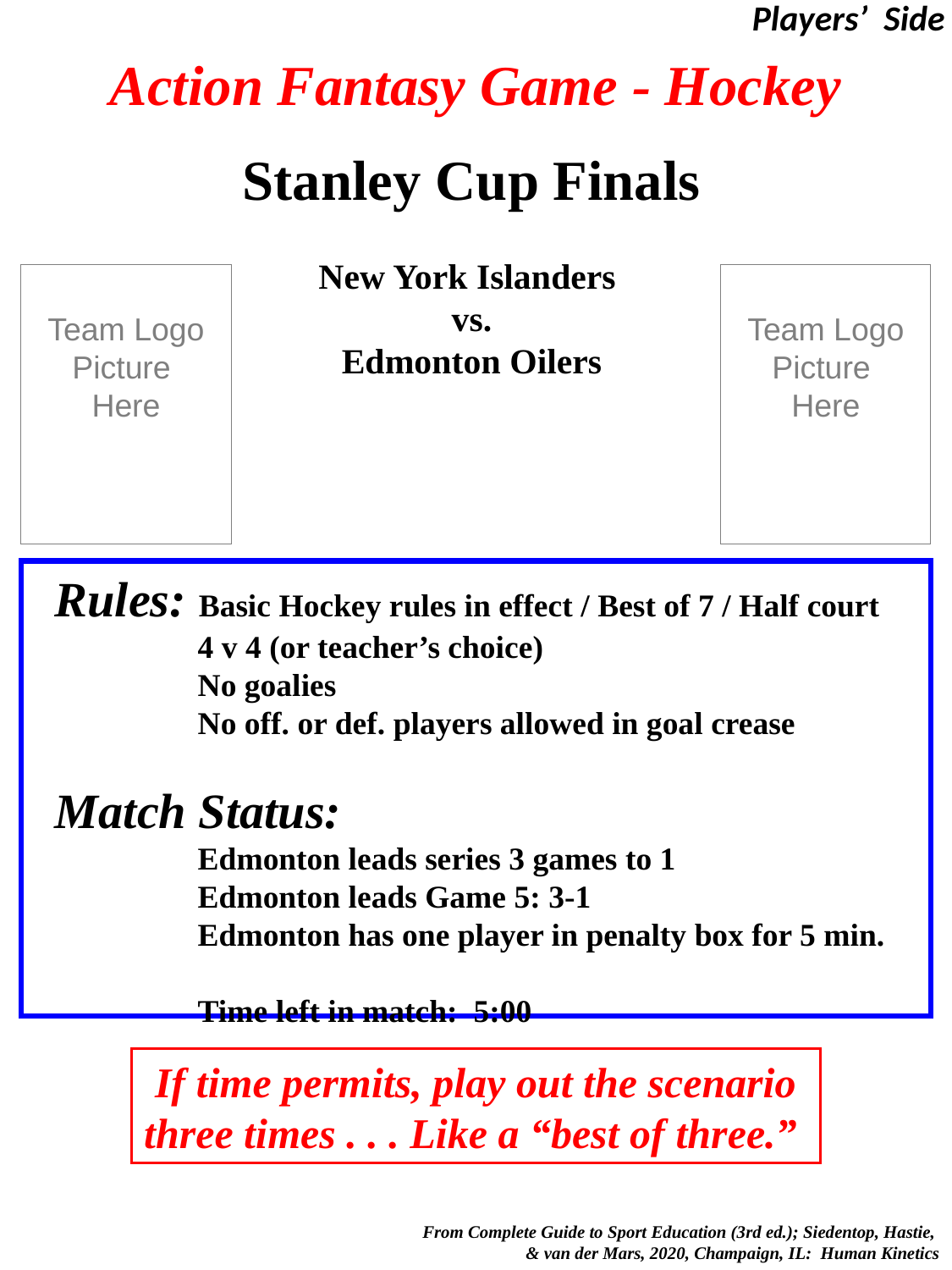

Players’  Side
# Action Fantasy Game - Hockey
Stanley Cup Finals

New York Islanders
vs.
Edmonton Oilers

Team Logo
Picture
Here

Team Logo
Picture
Here

Rules: Basic Hockey rules in effect / Best of 7 / Half court
	  4 v 4 (or teacher’s choice)
	  No goalies
	  No off. or def. players allowed in goal crease

Match Status:
	  Edmonton leads series 3 games to 1
	  Edmonton leads Game 5: 3-1
	  Edmonton has one player in penalty box for 5 min.
	  Time left in match:  5:00
If time permits, play out the scenario
three times . . . Like a “best of three.”
 From Complete Guide to Sport Education (3rd ed.); Siedentop, Hastie,
& van der Mars, 2020, Champaign, IL:  Human Kinetics